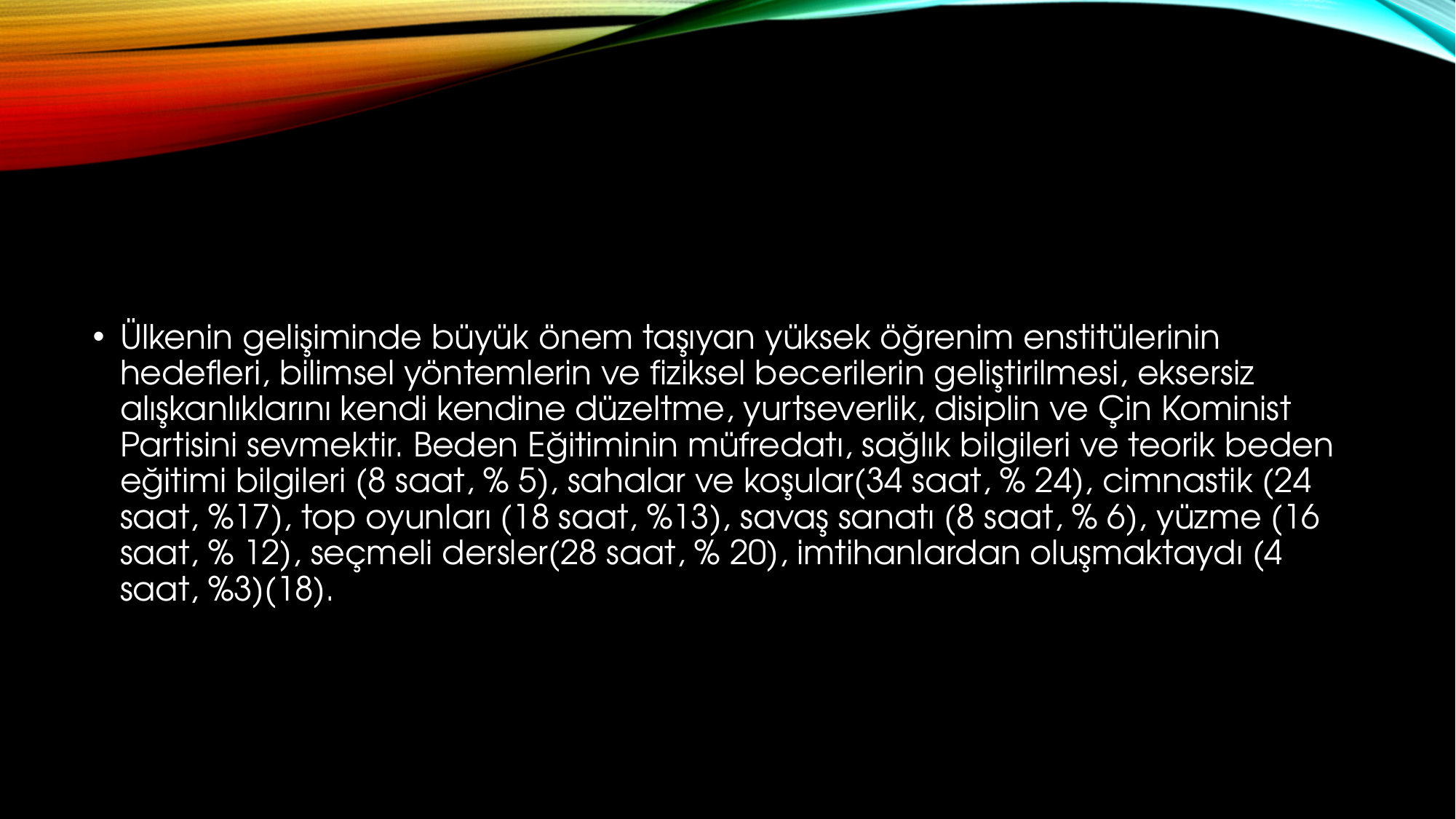

#
Ülkenin gelişiminde büyük önem taşıyan yüksek öğrenim enstitülerinin hedefleri, bilimsel yöntemlerin ve fiziksel becerilerin geliştirilmesi, eksersiz alışkanlıklarını kendi kendine düzeltme, yurtseverlik, disiplin ve Çin Kominist Partisini sevmektir. Beden Eğitiminin müfredatı, sağlık bilgileri ve teorik beden eğitimi bilgileri (8 saat, % 5), sahalar ve koşular(34 saat, % 24), cimnastik (24 saat, %17), top oyunları (18 saat, %13), savaş sanatı (8 saat, % 6), yüzme (16 saat, % 12), seçmeli dersler(28 saat, % 20), imtihanlardan oluşmaktaydı (4 saat, %3)(18).